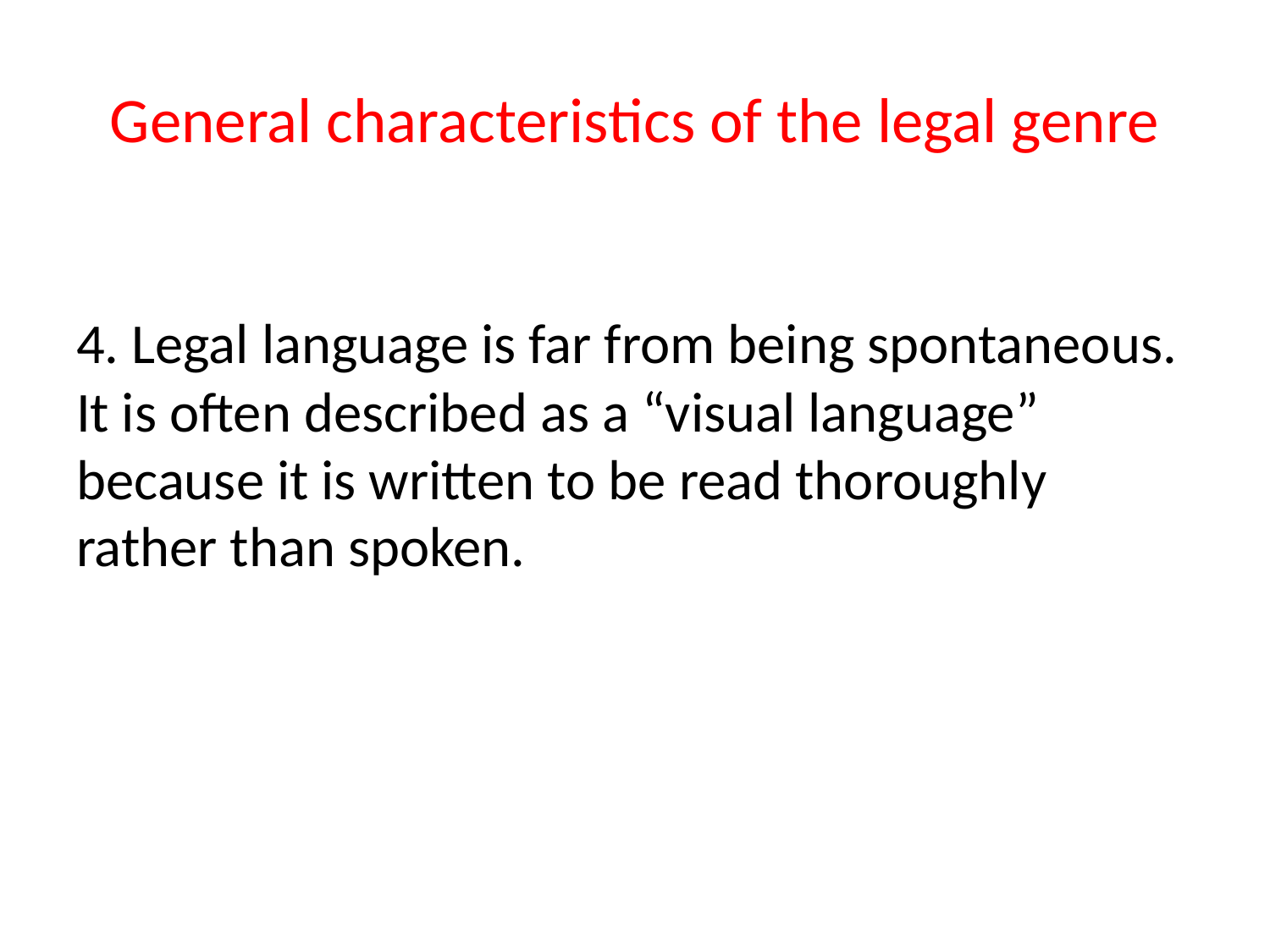

# General characteristics of the legal genre

4. Legal language is far from being spontaneous. It is often described as a “visual language” because it is written to be read thoroughly   rather than spoken.